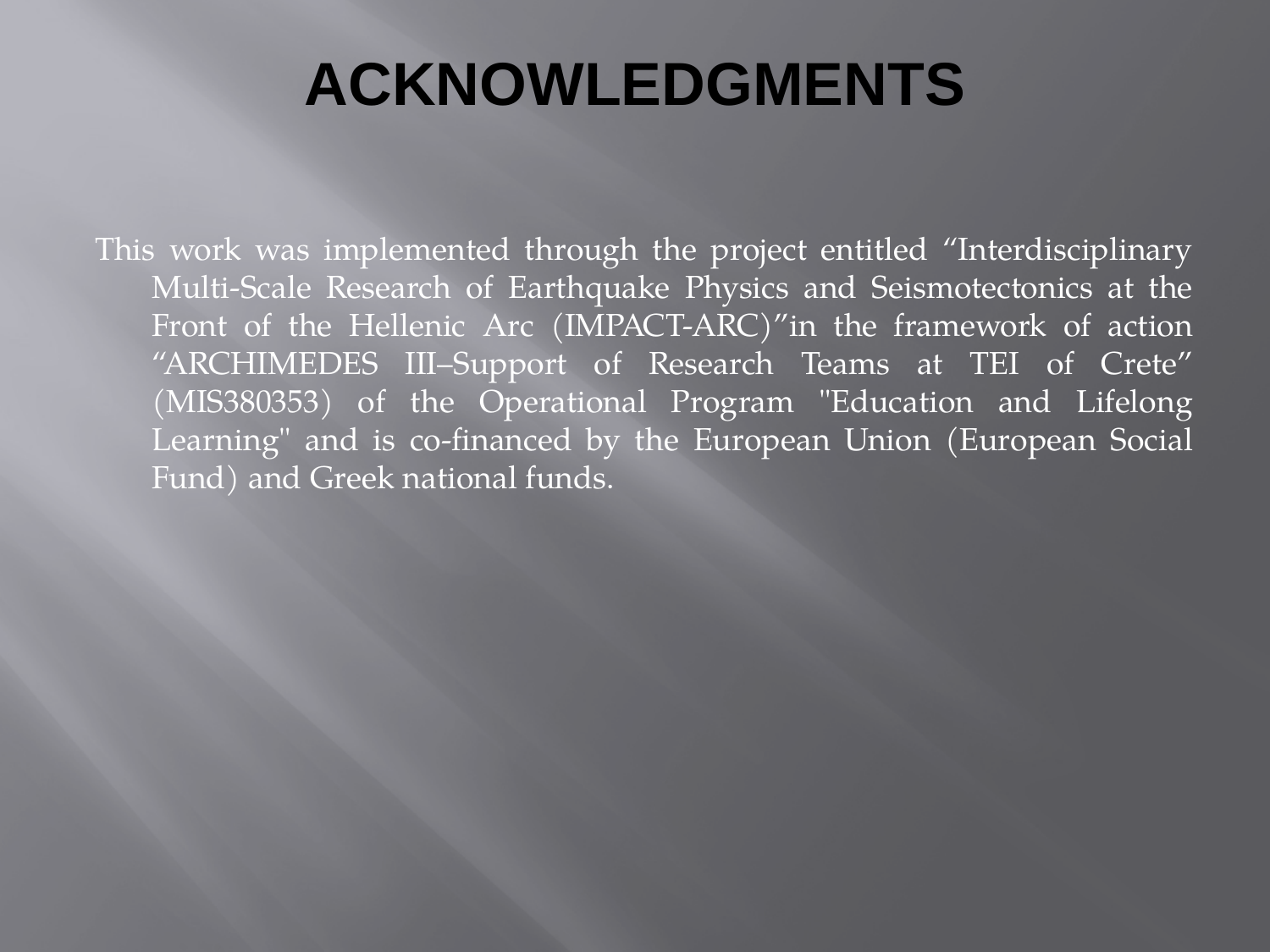

# Acknowledgments
This work was implemented through the project entitled “Interdisciplinary Multi-Scale Research of Earthquake Physics and Seismotectonics at the Front of the Hellenic Arc (IMPACT-ARC)”in the framework of action “ARCHIMEDES III–Support of Research Teams at TEI of Crete” (MIS380353) of the Operational Program "Education and Lifelong Learning" and is co-financed by the European Union (European Social Fund) and Greek national funds.